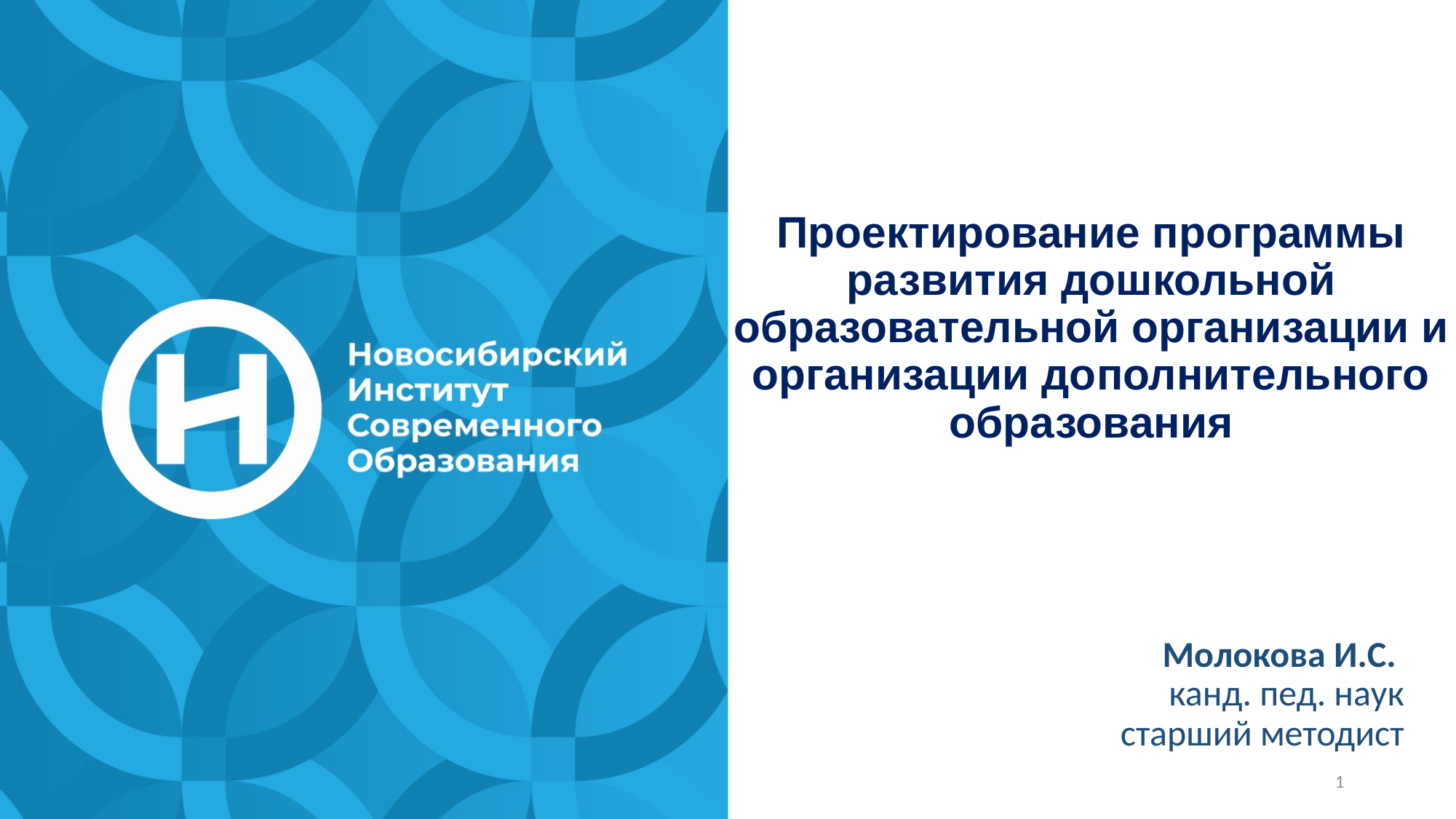

Проектирование программы развития дошкольной образовательной организации и организации дополнительного образования
Молокова И.С.
канд. пед. наук
старший методист
1